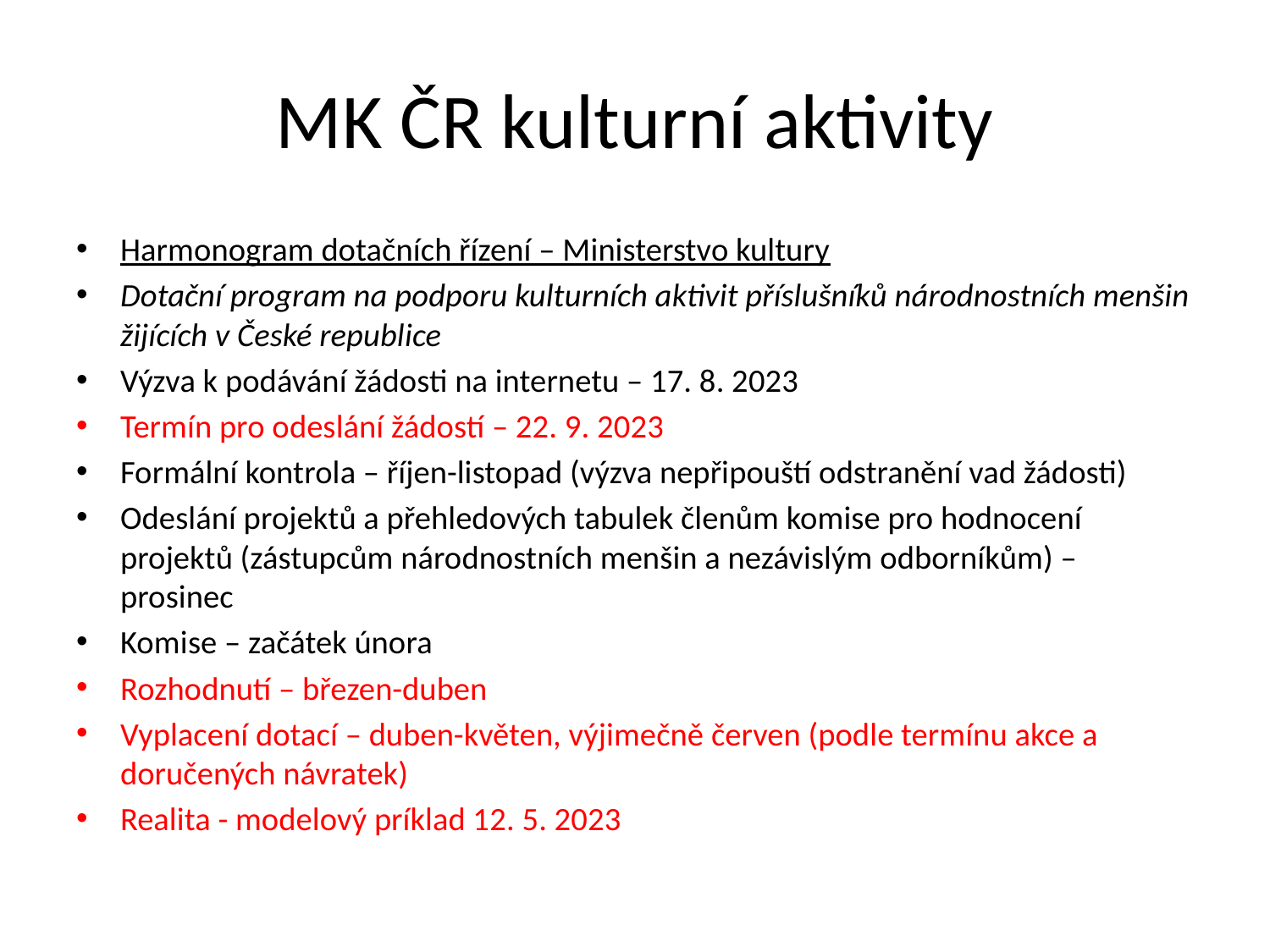

# MK ČR kulturní aktivity
Harmonogram dotačních řízení – Ministerstvo kultury
Dotační program na podporu kulturních aktivit příslušníků národnostních menšin žijících v České republice
Výzva k podávání žádosti na internetu – 17. 8. 2023
Termín pro odeslání žádostí – 22. 9. 2023
Formální kontrola – říjen-listopad (výzva nepřipouští odstranění vad žádosti)
Odeslání projektů a přehledových tabulek členům komise pro hodnocení projektů (zástupcům národnostních menšin a nezávislým odborníkům) – prosinec
Komise – začátek února
Rozhodnutí – březen-duben
Vyplacení dotací – duben-květen, výjimečně červen (podle termínu akce a doručených návratek)
Realita - modelový príklad 12. 5. 2023